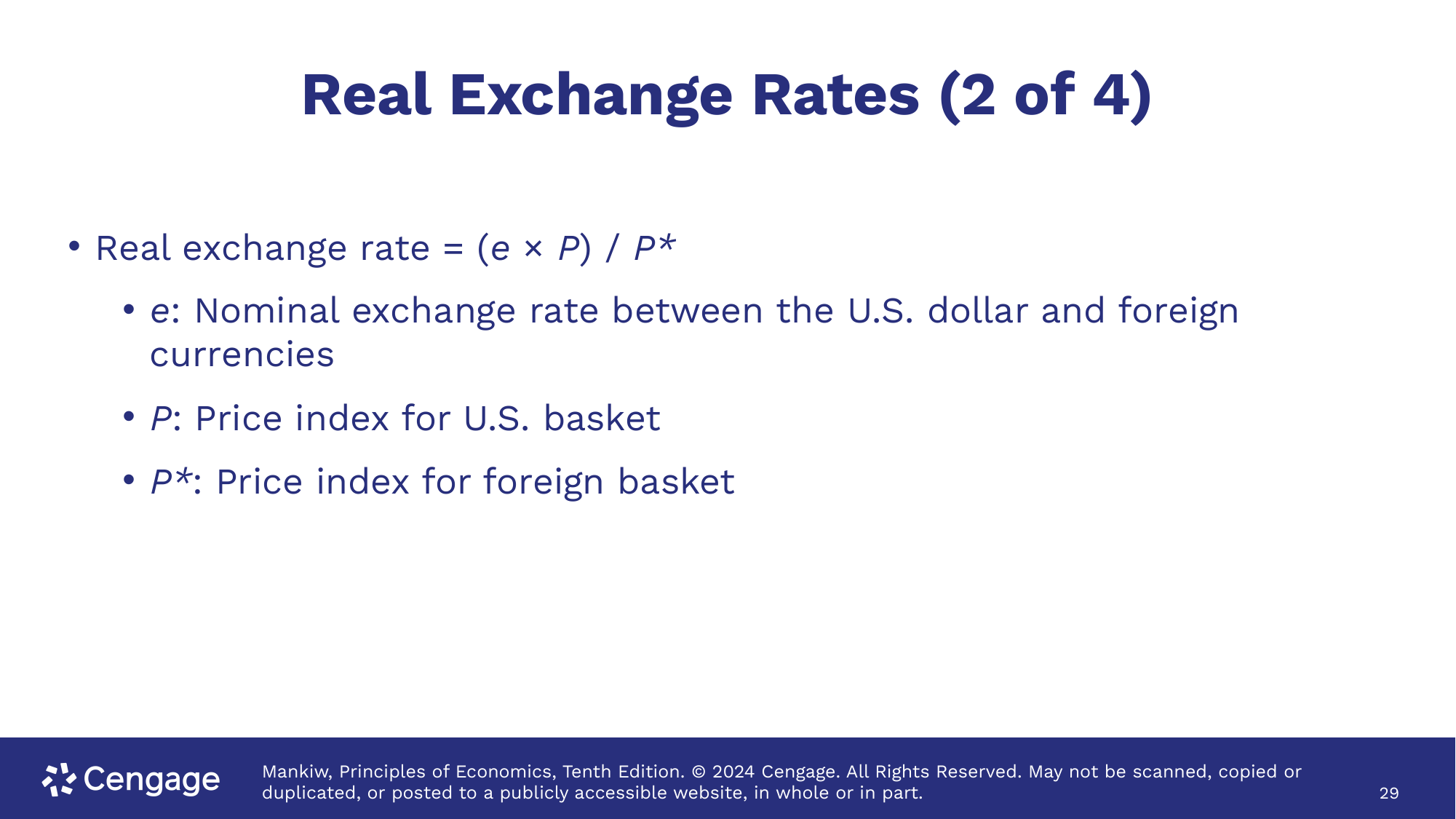

# Real Exchange Rates (2 of 4)
Real exchange rate = (e × P) / P*
e: Nominal exchange rate between the U.S. dollar and foreign currencies
P: Price index for U.S. basket
P*: Price index for foreign basket